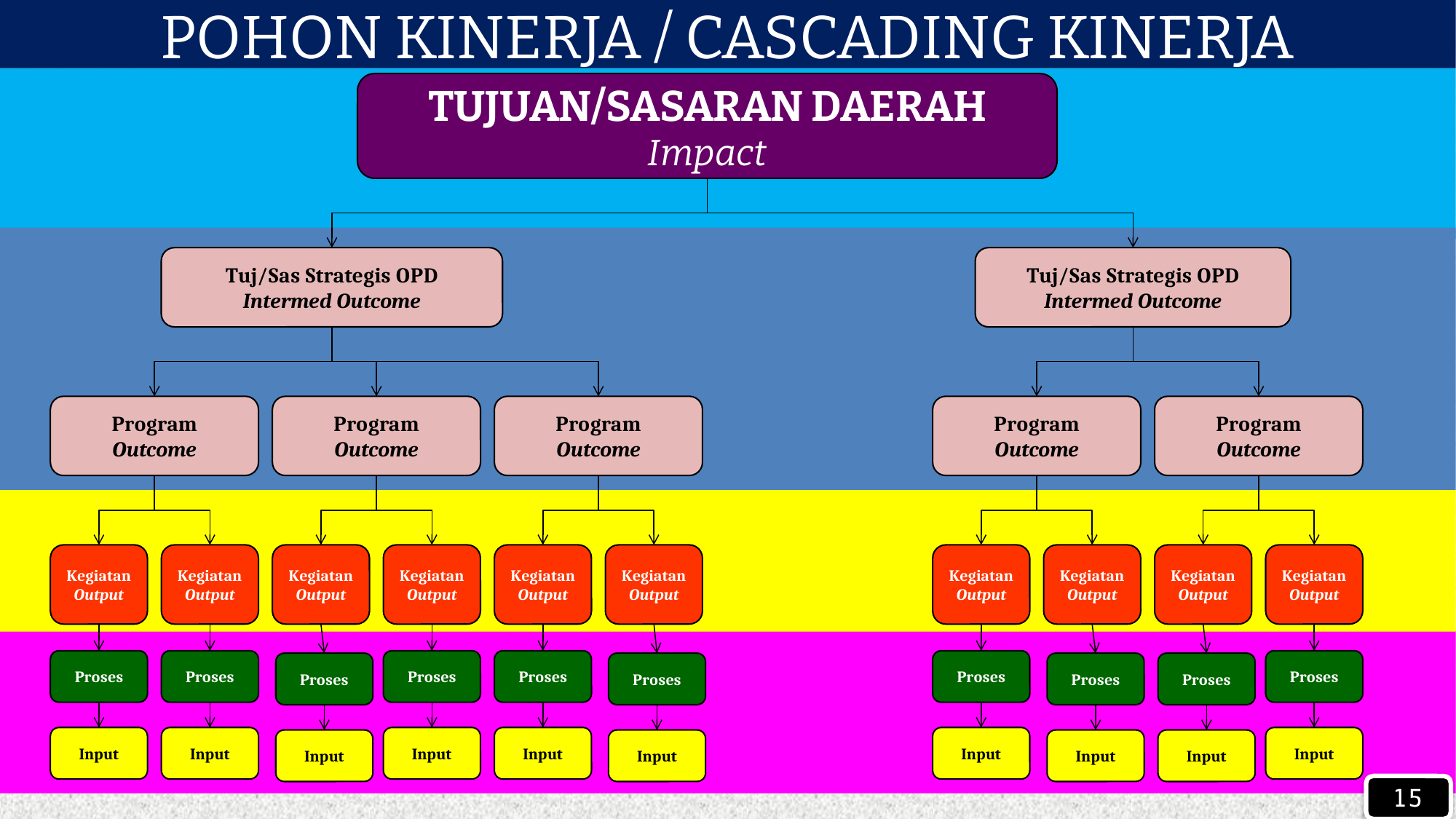

POHON KINERJA / CASCADING KINERJA

TUJUAN/SASARAN DAERAH
Impact
Tuj/Sas Strategis OPD
Intermed Outcome
Tuj/Sas Strategis OPD
Intermed Outcome
Program
Outcome
Program
Outcome
Program
Outcome
Program
Outcome
Program
Outcome
Kegiatan
Output
Kegiatan
Output
Kegiatan
Output
Kegiatan
Output
Kegiatan
Output
Kegiatan
Output
Kegiatan
Output
Kegiatan
Output
Kegiatan
Output
Kegiatan
Output
Proses
Proses
Proses
Proses
Proses
Proses
Proses
Proses
Proses
Proses
Input
Input
Input
Input
Input
Input
Input
Input
Input
Input

15